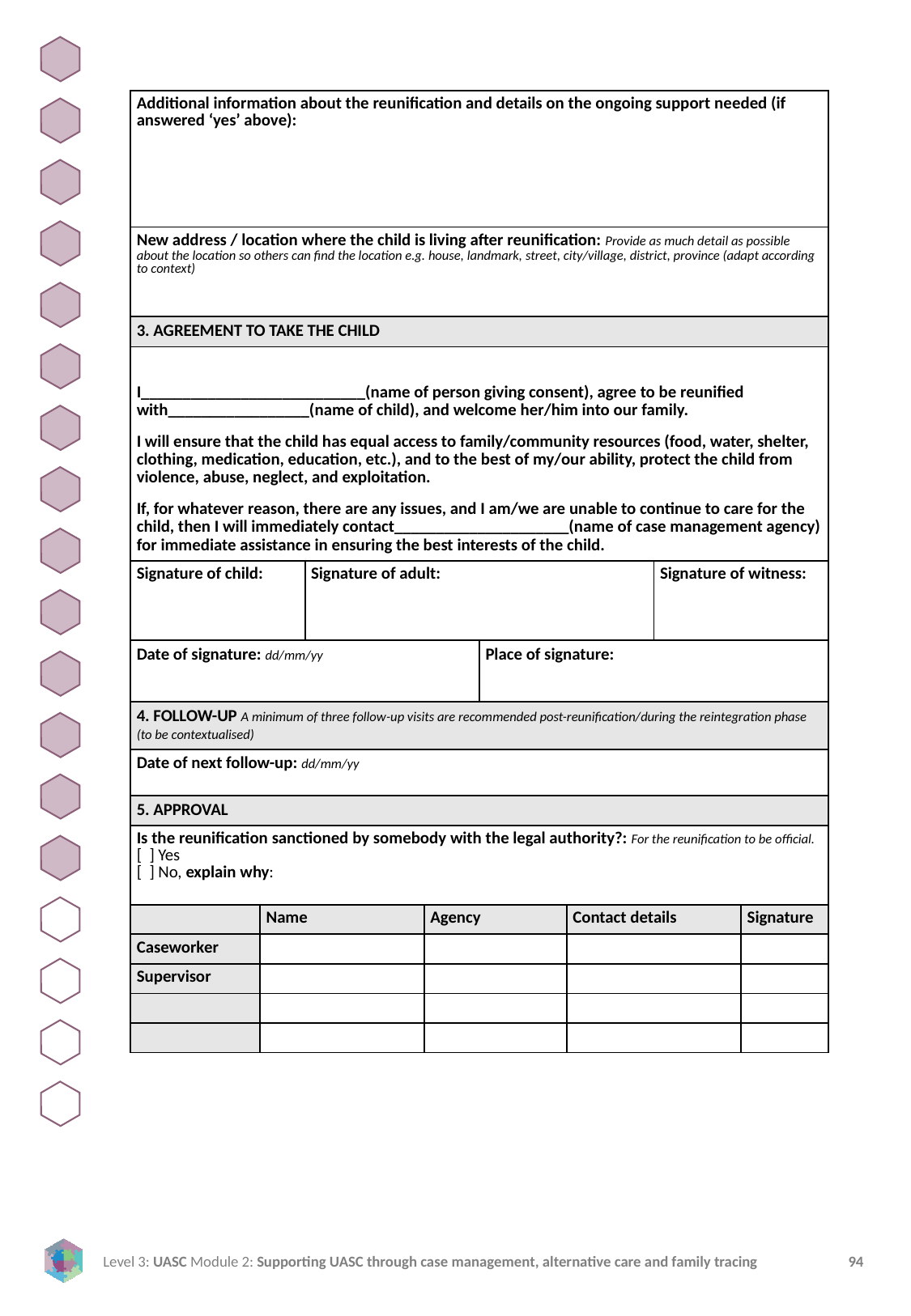

| Additional information about the reunification and details on the ongoing support needed (if answered ‘yes’ above): |  |  |  |  |  |  |  |
| --- | --- | --- | --- | --- | --- | --- | --- |
| New address / location where the child is living after reunification: Provide as much detail as possible about the location so others can find the location e.g. house, landmark, street, city/village, district, province (adapt according to context) |  |  |  |  |  |  |  |
| 3. AGREEMENT TO TAKE THE CHILD |  |  |  |  |  |  |  |
| I\_\_\_\_\_\_\_\_\_\_\_\_\_\_\_\_\_\_\_\_\_\_\_\_\_\_\_(name of person giving consent), agree to be reunified with\_\_\_\_\_\_\_\_\_\_\_\_\_\_\_\_\_(name of child), and welcome her/him into our family. I will ensure that the child has equal access to family/community resources (food, water, shelter, clothing, medication, education, etc.), and to the best of my/our ability, protect the child from violence, abuse, neglect, and exploitation. If, for whatever reason, there are any issues, and I am/we are unable to continue to care for the child, then I will immediately contact\_\_\_\_\_\_\_\_\_\_\_\_\_\_\_\_\_\_\_\_\_(name of case management agency) for immediate assistance in ensuring the best interests of the child. |  |  |  |  |  |  |  |
| Signature of child: |  | Signature of adult: |  |  |  | Signature of witness: |  |
| Date of signature: dd/mm/yy |  |  |  | Place of signature: |  |  |  |
| 4. FOLLOW-UP A minimum of three follow-up visits are recommended post-reunification/during the reintegration phase (to be contextualised) |  |  |  |  |  |  |  |
| Date of next follow-up: dd/mm/yy |  |  |  |  |  |  |  |
| 5. APPROVAL |  |  |  |  |  |  |  |
| Is the reunification sanctioned by somebody with the legal authority?: For the reunification to be official. [ ] Yes [ ] No, explain why: |  |  |  |  |  |  |  |
|  | Name |  | Agency |  | Contact details |  | Signature |
| Caseworker |  |  |  |  |  |  |  |
| Supervisor |  |  |  |  |  |  |  |
|  |  |  |  |  |  |  |  |
|  |  |  |  |  |  |  |  |